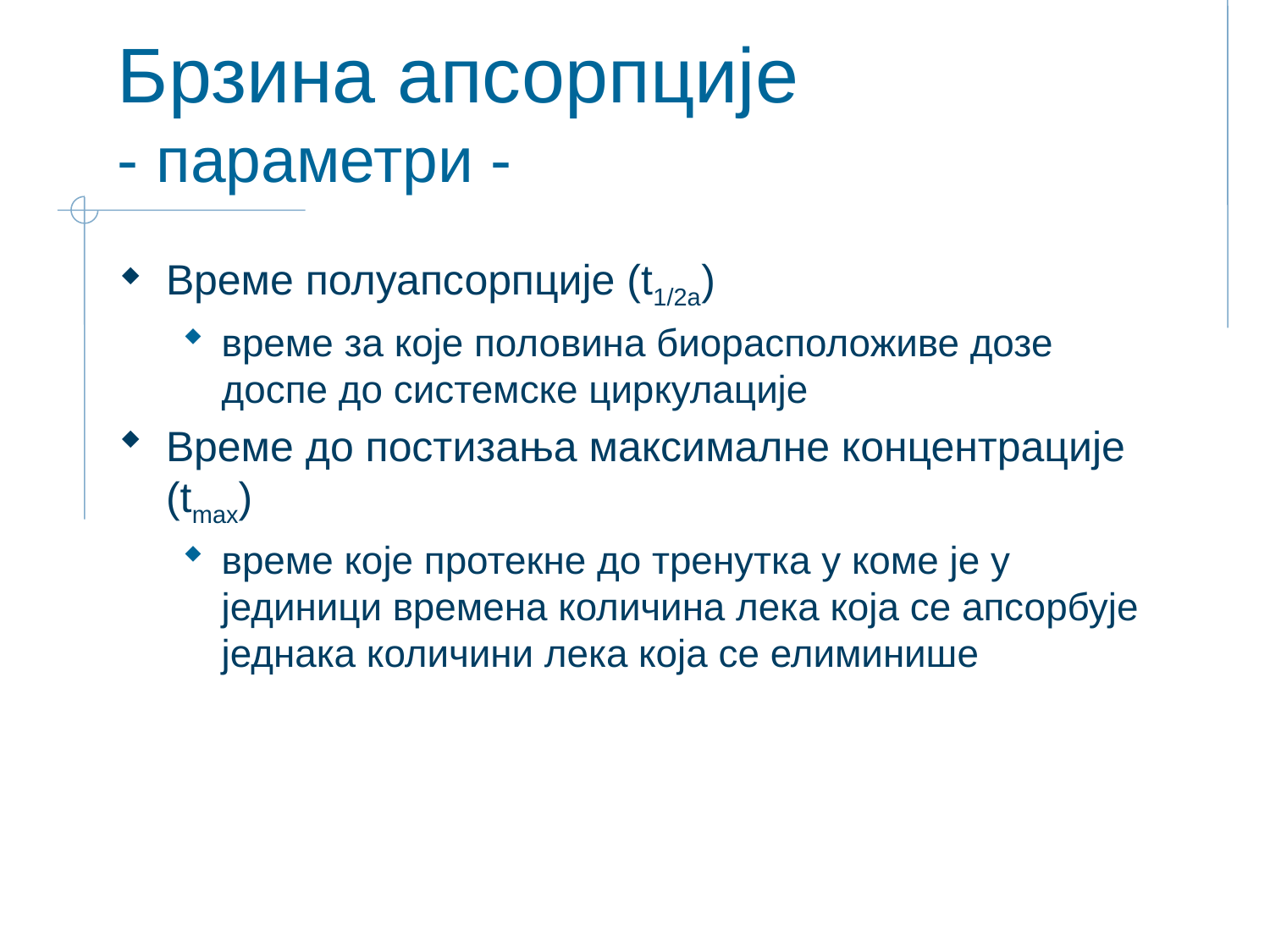

# Брзина апсорпције - параметри -
Време полуапсорпције (t1/2а)
време за које половина биорасположиве дозе доспе до системске циркулације
Време до постизања максималне концентрације (tmax)
време које протекне до тренутка у коме је у јединици времена количина лека која се апсорбује једнака количини лека која се елиминише